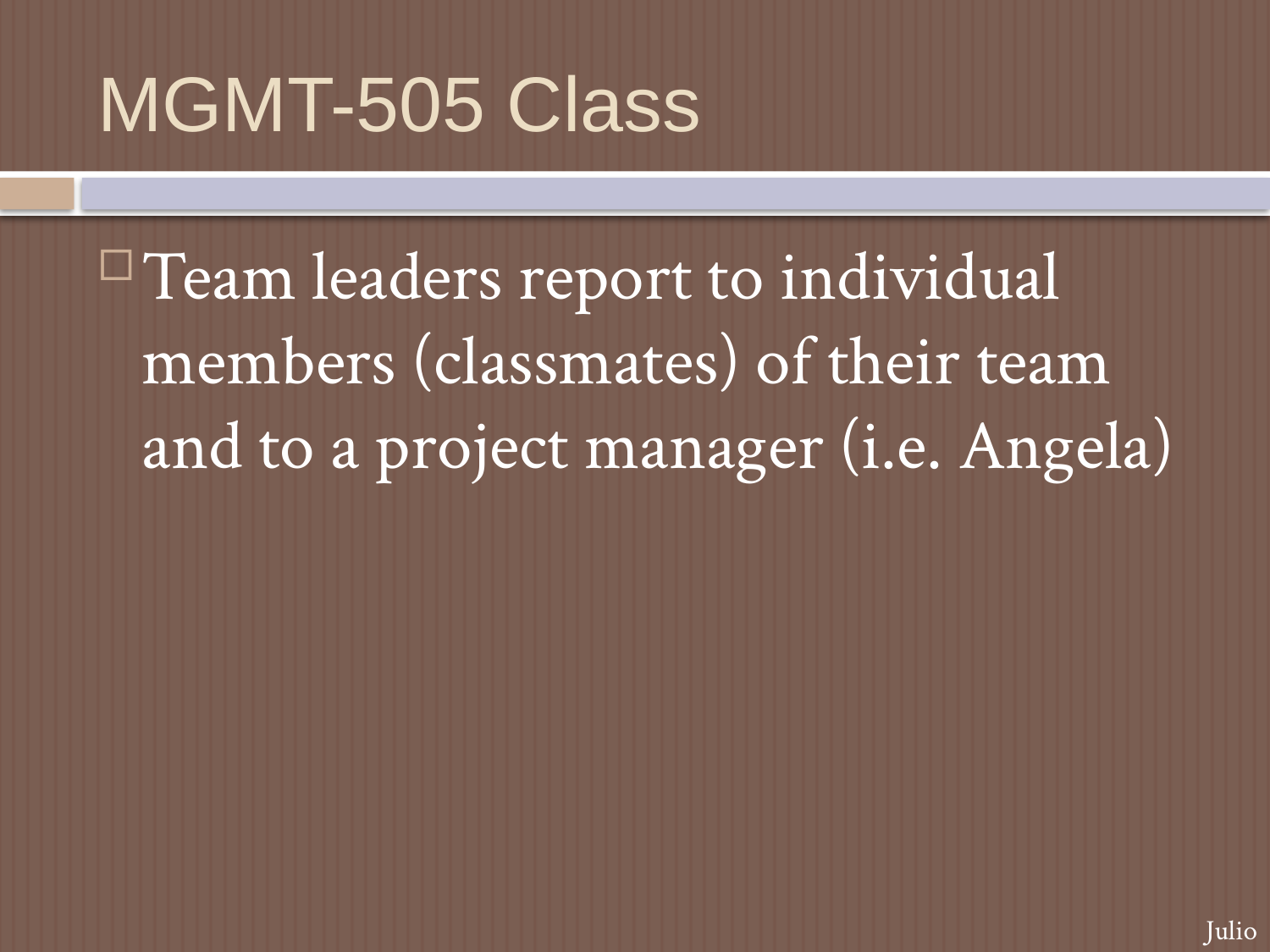

# MGMT-505 Class
Team leaders report to individual members (classmates) of their team and to a project manager (i.e. Angela)

Julio